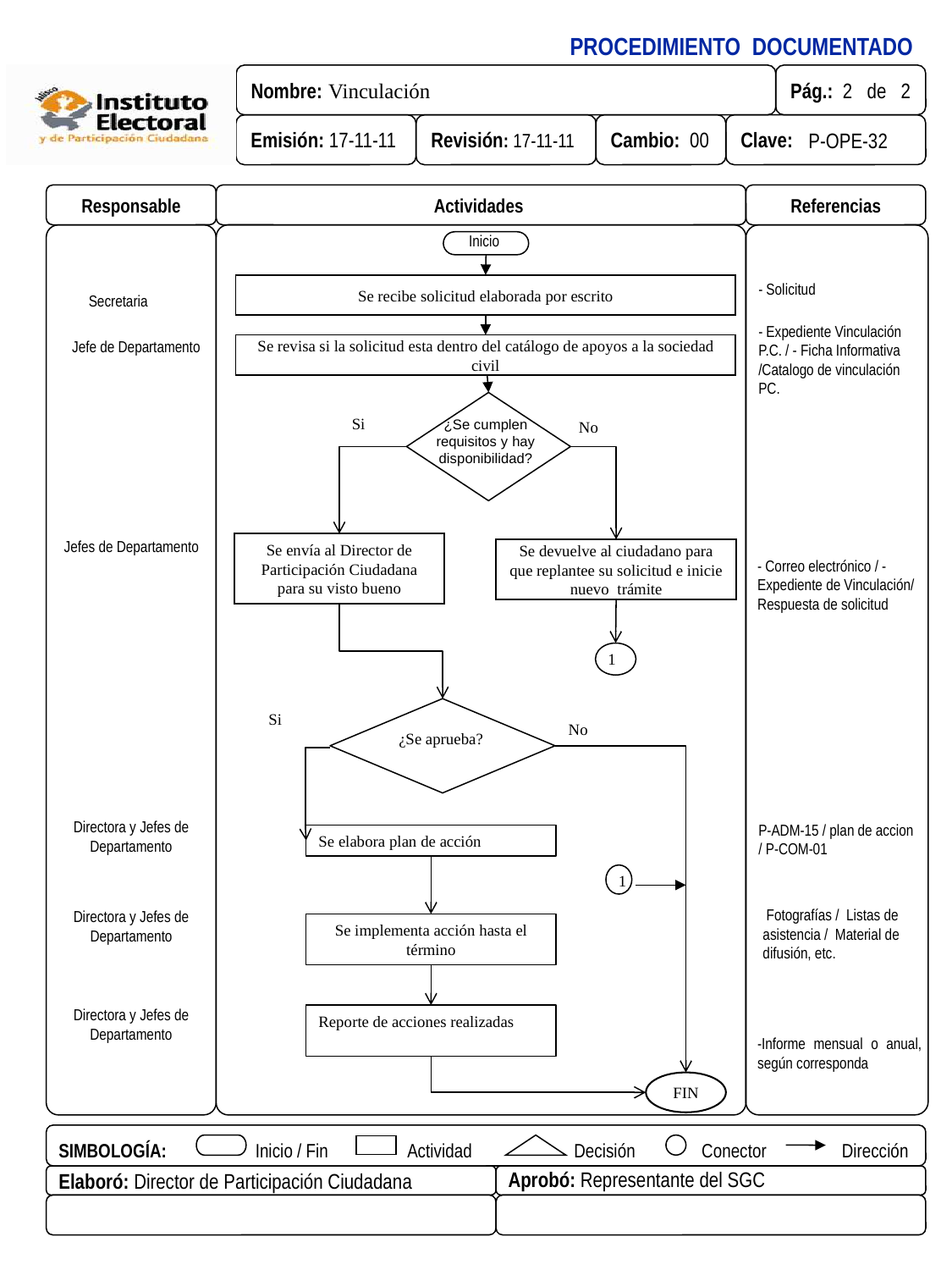

Responsable
Actividades
Referencias

Inicio

- Solicitud
Se recibe solicitud elaborada por escrito
Secretaria
- Expediente Vinculación P.C. / - Ficha Informativa
/Catalogo de vinculación PC.
Jefe de Departamento
Se revisa si la solicitud esta dentro del catálogo de apoyos a la sociedad civil

¿Se cumplen requisitos y hay disponibilidad?
Si
No

Se envía al Director de Participación Ciudadana para su visto bueno
Jefes de Departamento
Se devuelve al ciudadano para que replantee su solicitud e inicie nuevo  trámite
- Correo electrónico / -Expediente de Vinculación/ Respuesta de solicitud
1

¿Se aprueba?
Si
No
P-ADM-15 / plan de accion / P-COM-01
Directora y Jefes de Departamento
Se elabora plan de acción
1

 Fotografías /  Listas de asistencia /  Material de difusión, etc.

Directora y Jefes de Departamento
Se implementa acción hasta el término

Directora y Jefes de Departamento
Reporte de acciones realizadas

-Informe mensual o anual, según corresponda
FIN